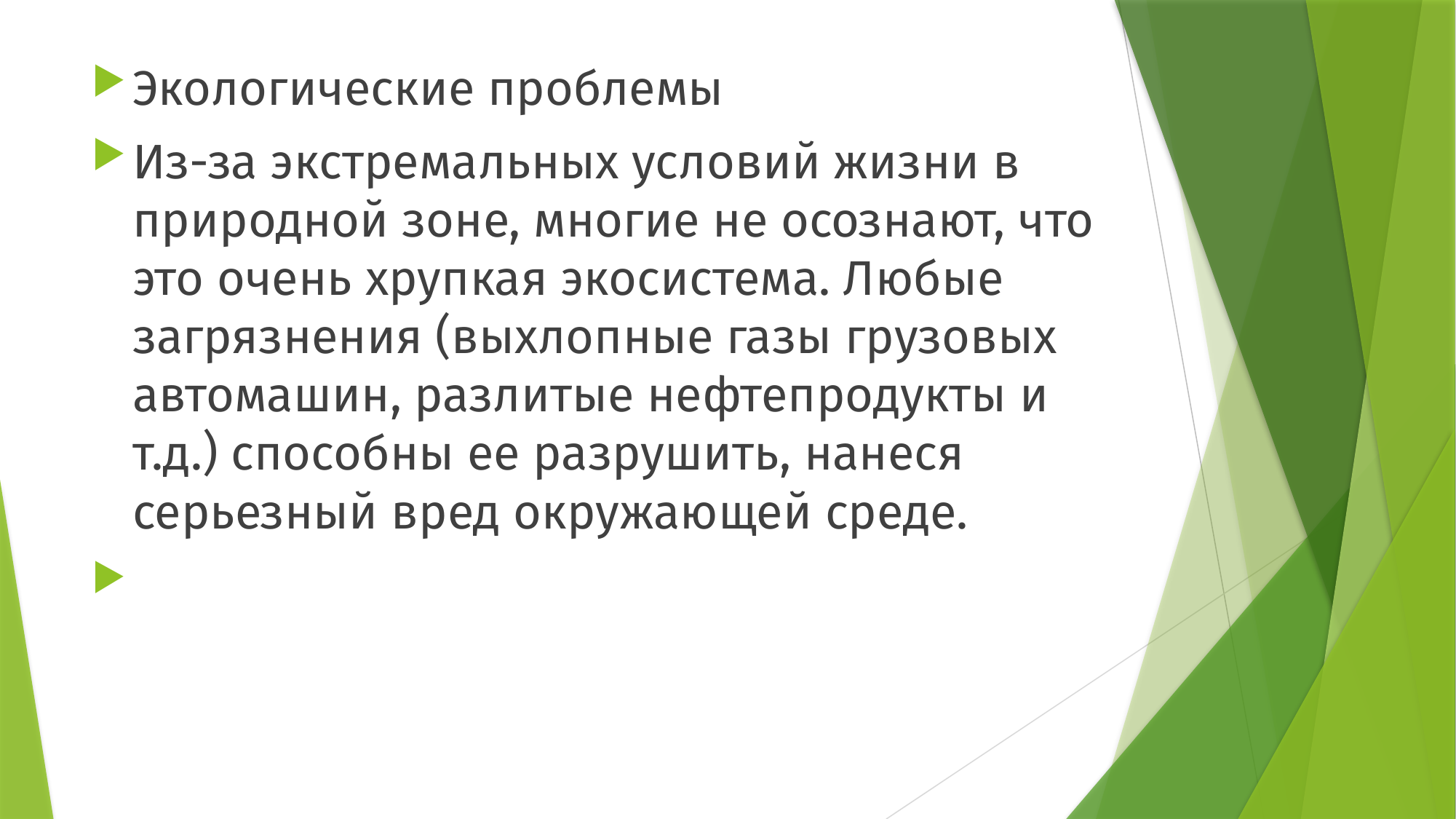

Экологические проблемы
Из-за экстремальных условий жизни в природной зоне, многие не осознают, что это очень хрупкая экосистема. Любые загрязнения (выхлопные газы грузовых автомашин, разлитые нефтепродукты и т.д.) способны ее разрушить, нанеся серьезный вред окружающей среде.